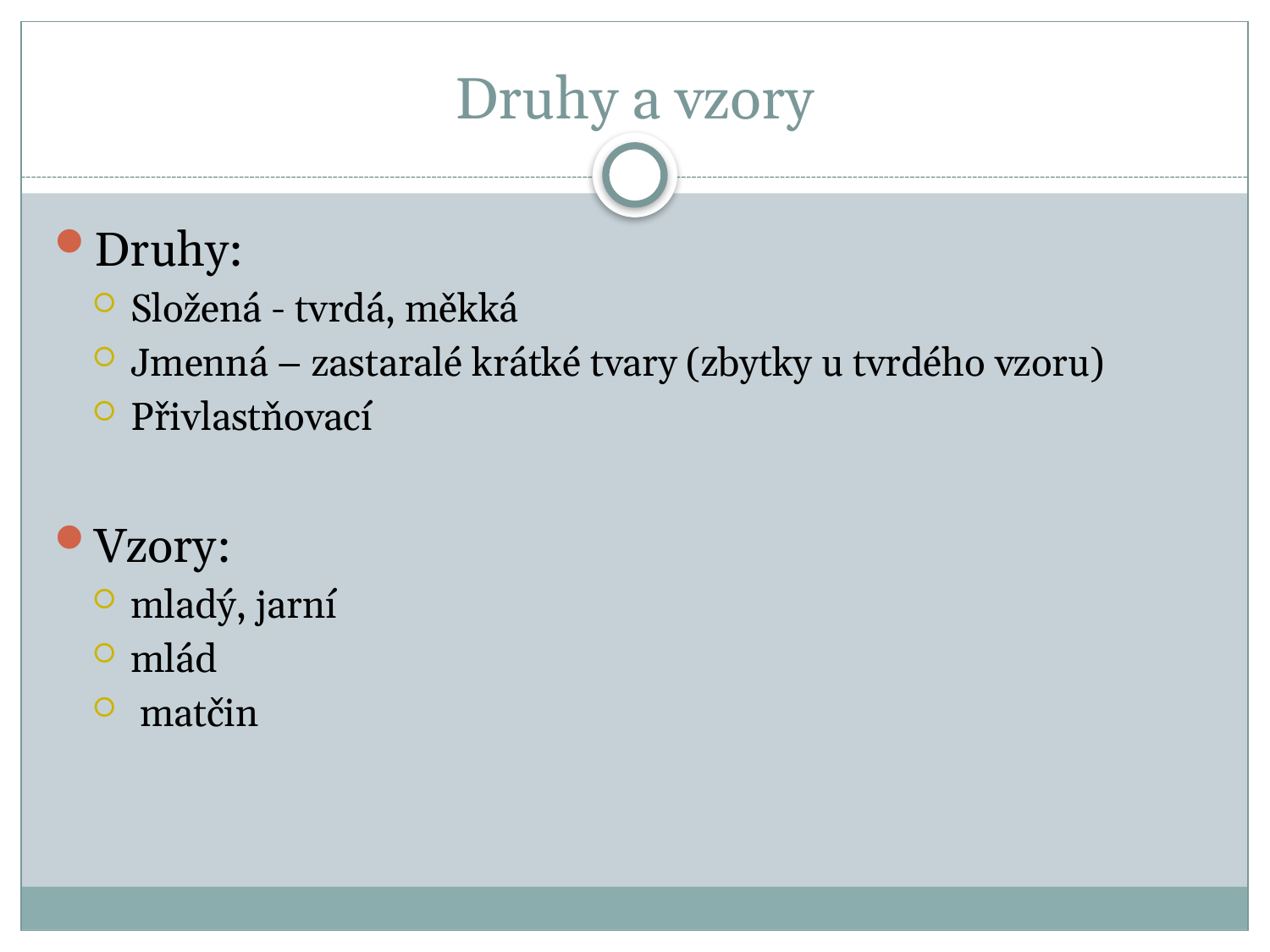

# Druhy a vzory
Druhy:
Složená - tvrdá, měkká
Jmenná – zastaralé krátké tvary (zbytky u tvrdého vzoru)
Přivlastňovací

Vzory:
mladý, jarní
mlád
 matčin